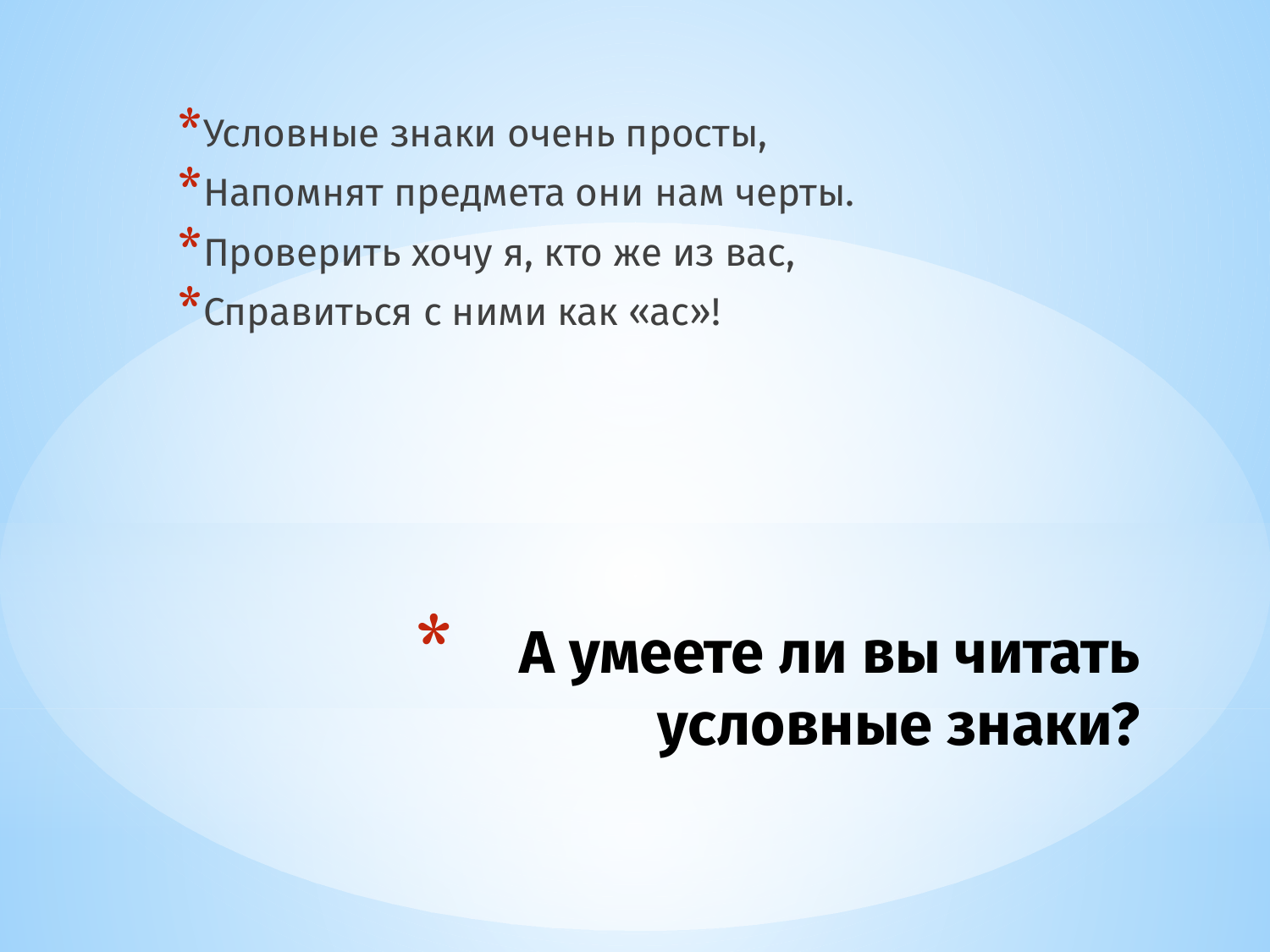

Условные знаки очень просты,
Напомнят предмета они нам черты.
Проверить хочу я, кто же из вас,
Справиться с ними как «ас»!
# А умеете ли вы читать условные знаки?